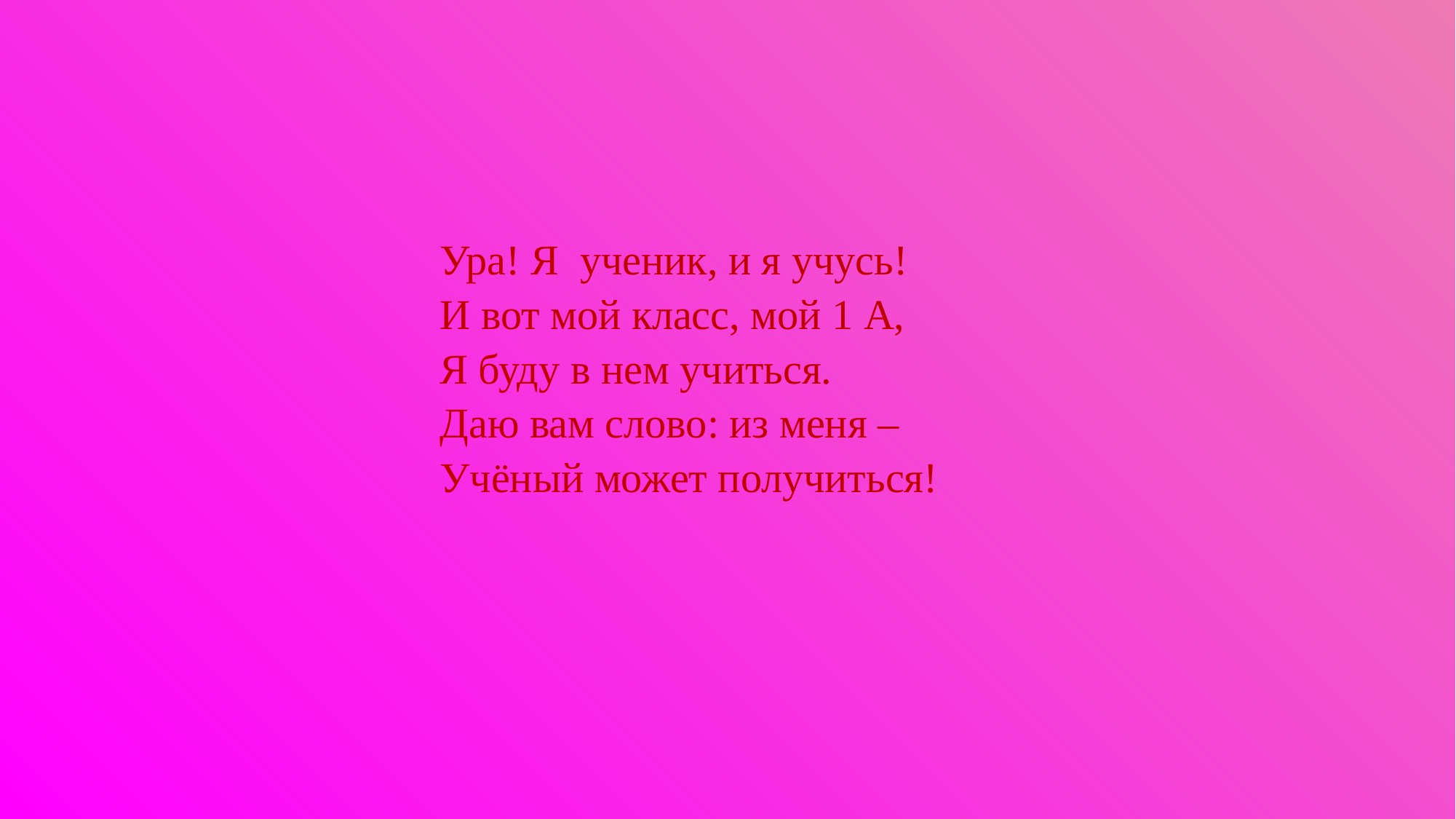

Ура! Я  ученик, и я учусь!
И вот мой класс, мой 1 А,
Я буду в нем учиться.
Даю вам слово: из меня –
Учёный может получиться!